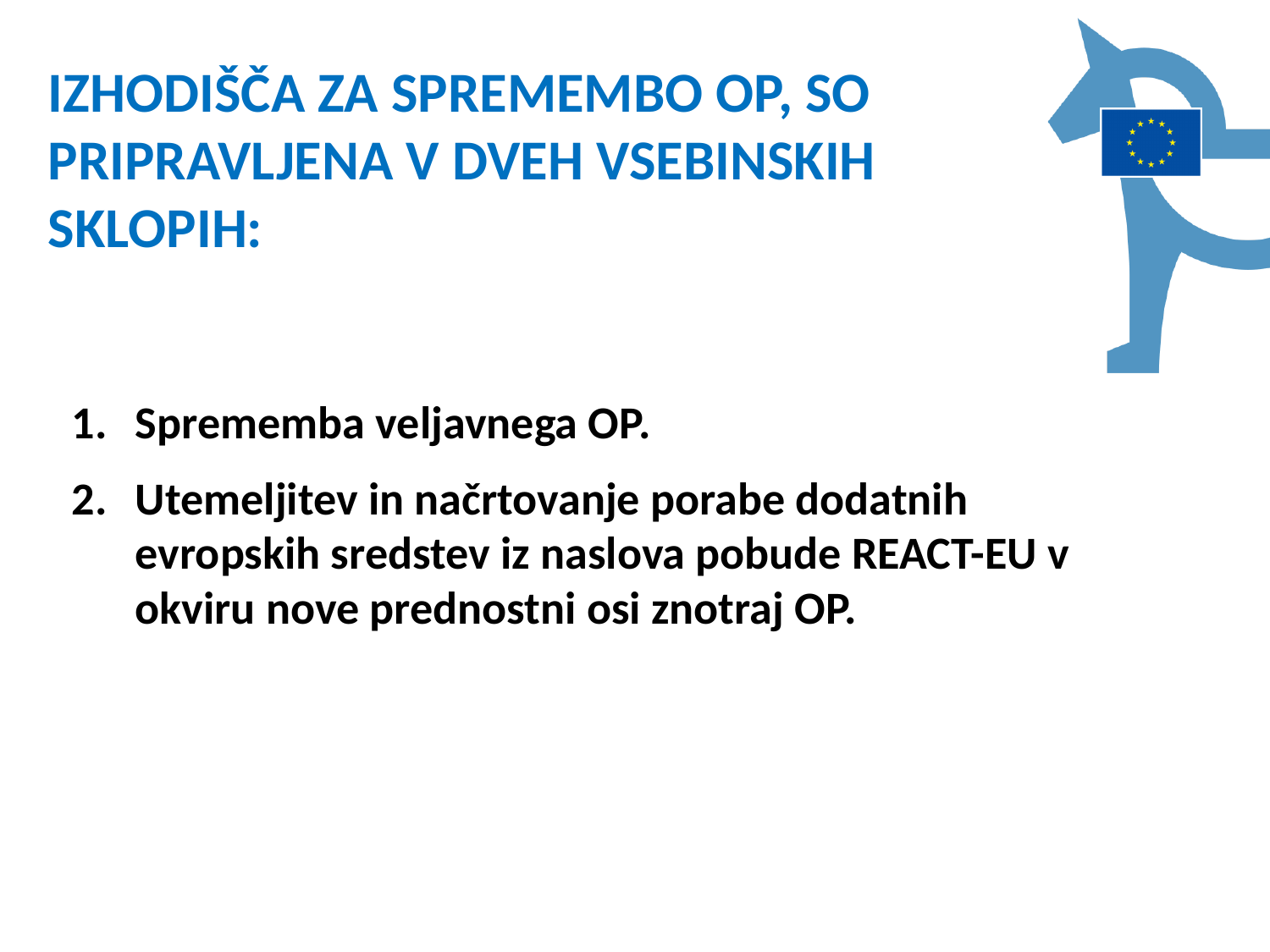

IZHODIŠČA ZA SPREMEMBO OP, SO PRIPRAVLJENA V DVEH VSEBINSKIH SKLOPIH:
Sprememba veljavnega OP.
Utemeljitev in načrtovanje porabe dodatnih evropskih sredstev iz naslova pobude REACT-EU v okviru nove prednostni osi znotraj OP.